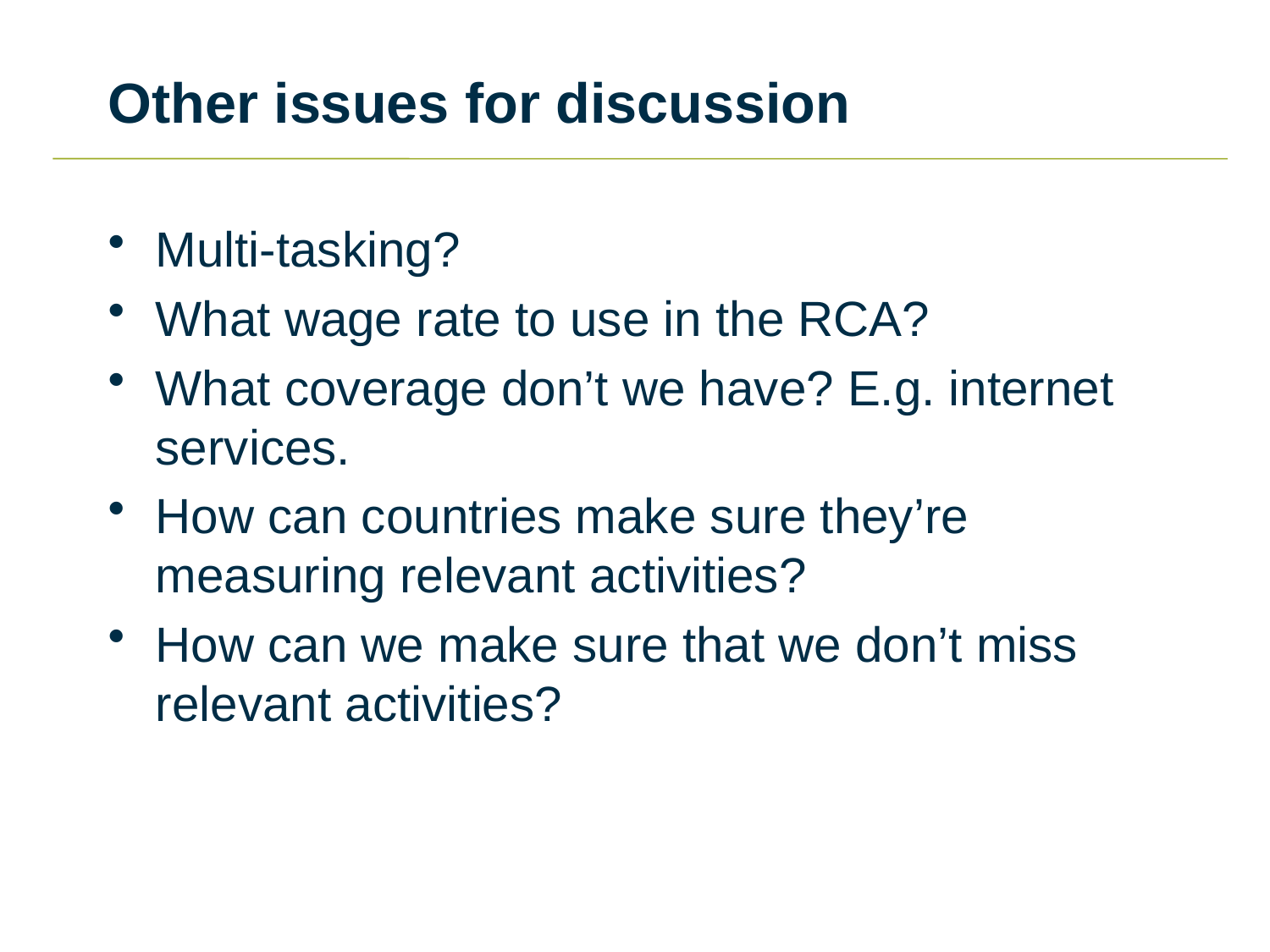

# Other issues for discussion
Multi-tasking?
What wage rate to use in the RCA?
What coverage don’t we have? E.g. internet services.
How can countries make sure they’re measuring relevant activities?
How can we make sure that we don’t miss relevant activities?